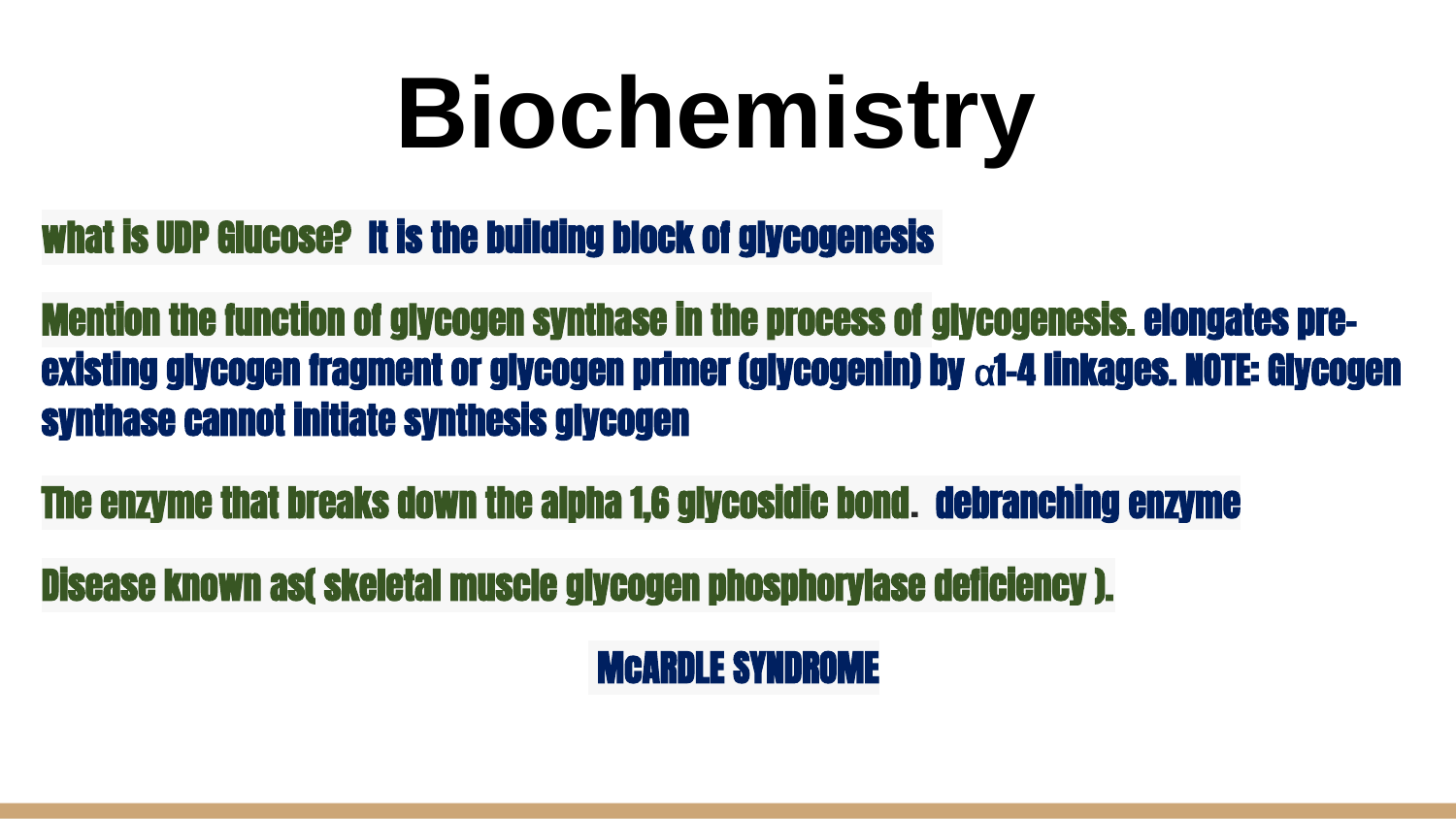

# Biochemistry
what is UDP Glucose?  It is the building block of glycogenesis
Mention the function of glycogen synthase in the process of glycogenesis. elongates pre-existing glycogen fragment or glycogen primer (glycogenin) by α1-4 linkages. NOTE: Glycogen synthase cannot initiate synthesis glycogen
The enzyme that breaks down the alpha 1,6 glycosidic bond.  debranching enzyme
Disease known as( skeletal muscle glycogen phosphorylase deficiency ).
 McARDLE SYNDROME